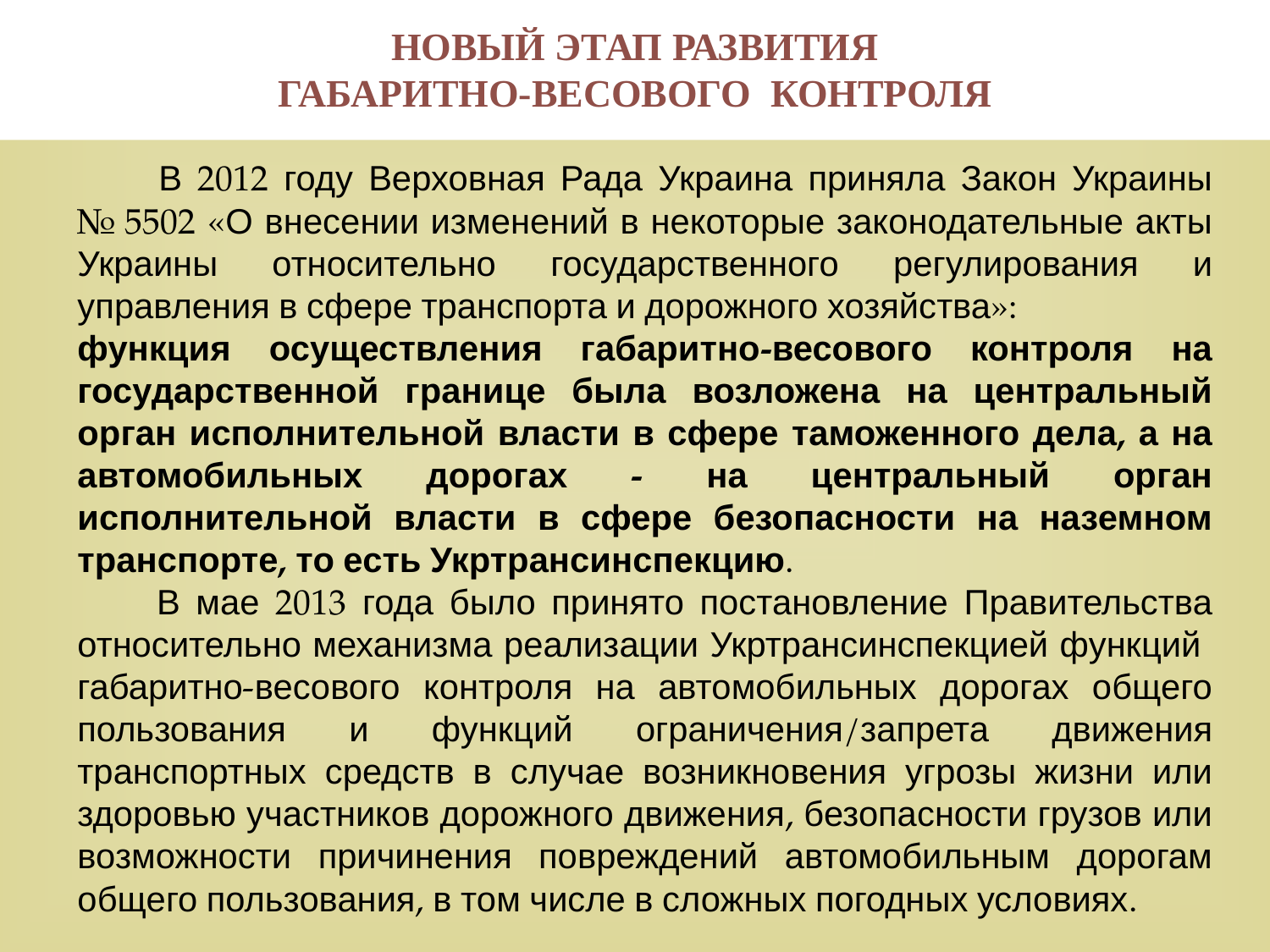

Новый этап развития
габаритно-весового  контроля
     В 2012 году Верховная Рада Украина приняла Закон Украины № 5502 «О внесении изменений в некоторые законодательные акты Украины относительно государственного регулирования и управления в сфере транспорта и дорожного хозяйства»:
функция осуществления габаритно-весового контроля на государственной границе была возложена на центральный орган исполнительной власти в сфере таможенного дела, а на автомобильных дорогах - на центральный орган исполнительной власти в сфере безопасности на наземном транспорте, то есть Укртрансинспекцию.
     В мае 2013 года было принято постановление Правительства относительно механизма реализации Укртрансинспекцией функций  габаритно-весового контроля на автомобильных дорогах общего пользования и функций ограничения/запрета движения транспортных средств в случае возникновения угрозы жизни или здоровью участников дорожного движения, безопасности грузов или возможности причинения повреждений автомобильным дорогам общего пользования, в том числе в сложных погодных условиях.